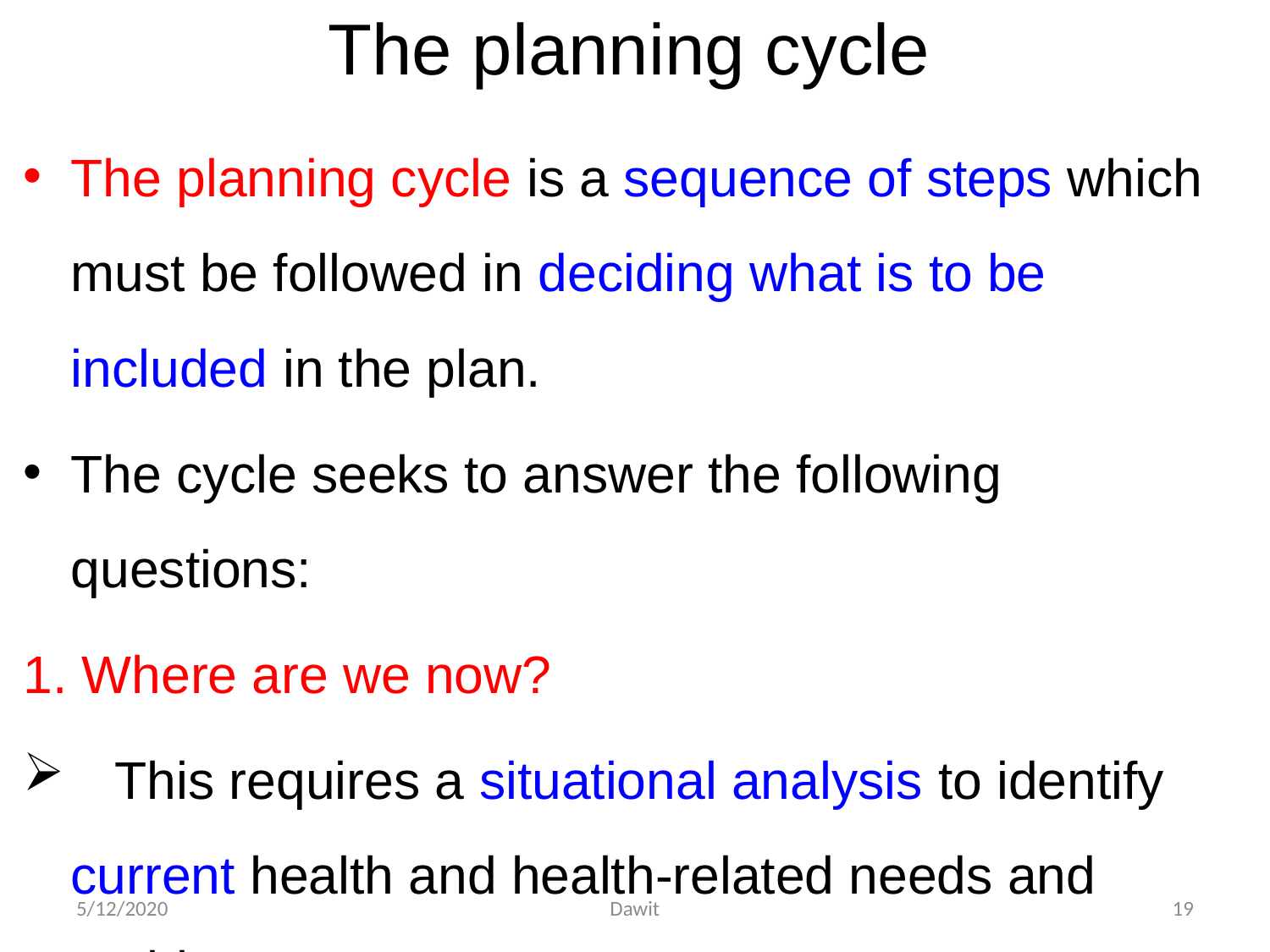

# The planning cycle
The planning cycle is a sequence of steps which must be followed in deciding what is to be included in the plan.
The cycle seeks to answer the following questions:
1. Where are we now?
   This requires a situational analysis to identify current health and health-related needs and problems.

5/12/2020
Dawit
19